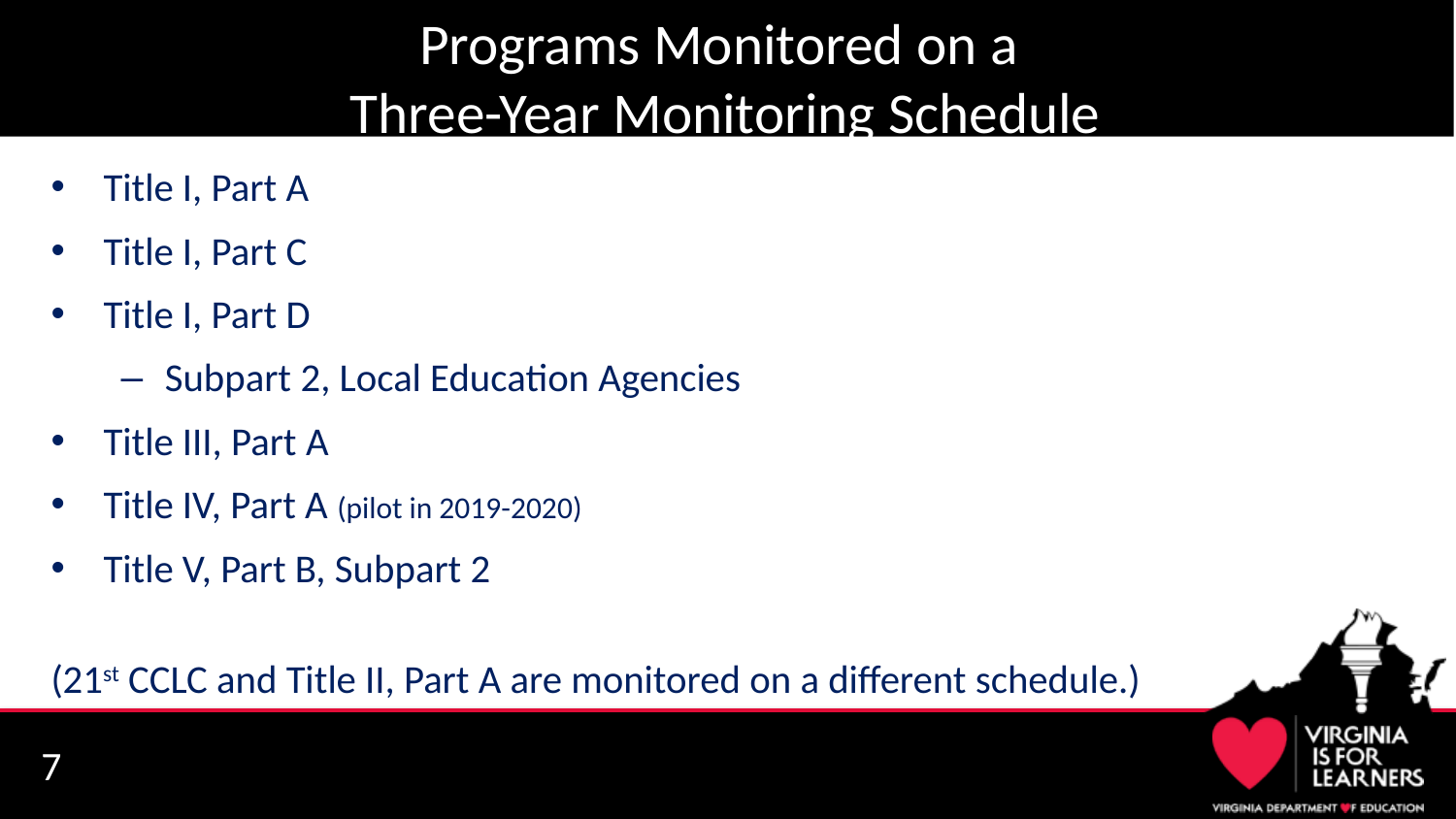

# Programs Monitored on a Three-Year Monitoring Schedule
Title I, Part A
Title I, Part C
Title I, Part D
Subpart 2, Local Education Agencies
Title III, Part A
Title IV, Part A (pilot in 2019-2020)
Title V, Part B, Subpart 2

(21st CCLC and Title II, Part A are monitored on a different schedule.)